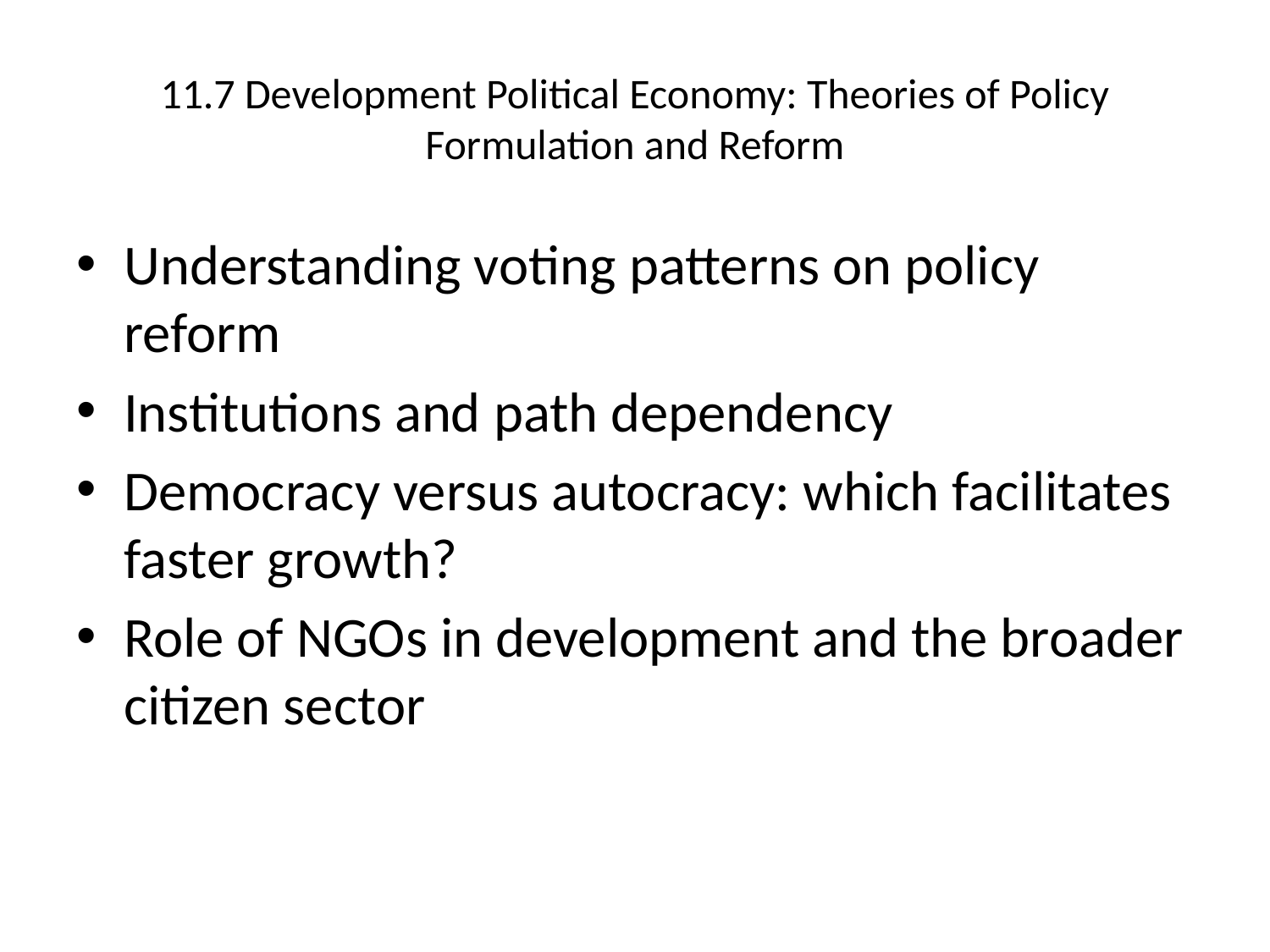

11.7 Development Political Economy: Theories of Policy Formulation and Reform
Understanding voting patterns on policy reform
Institutions and path dependency
Democracy versus autocracy: which facilitates faster growth?
Role of NGOs in development and the broader citizen sector